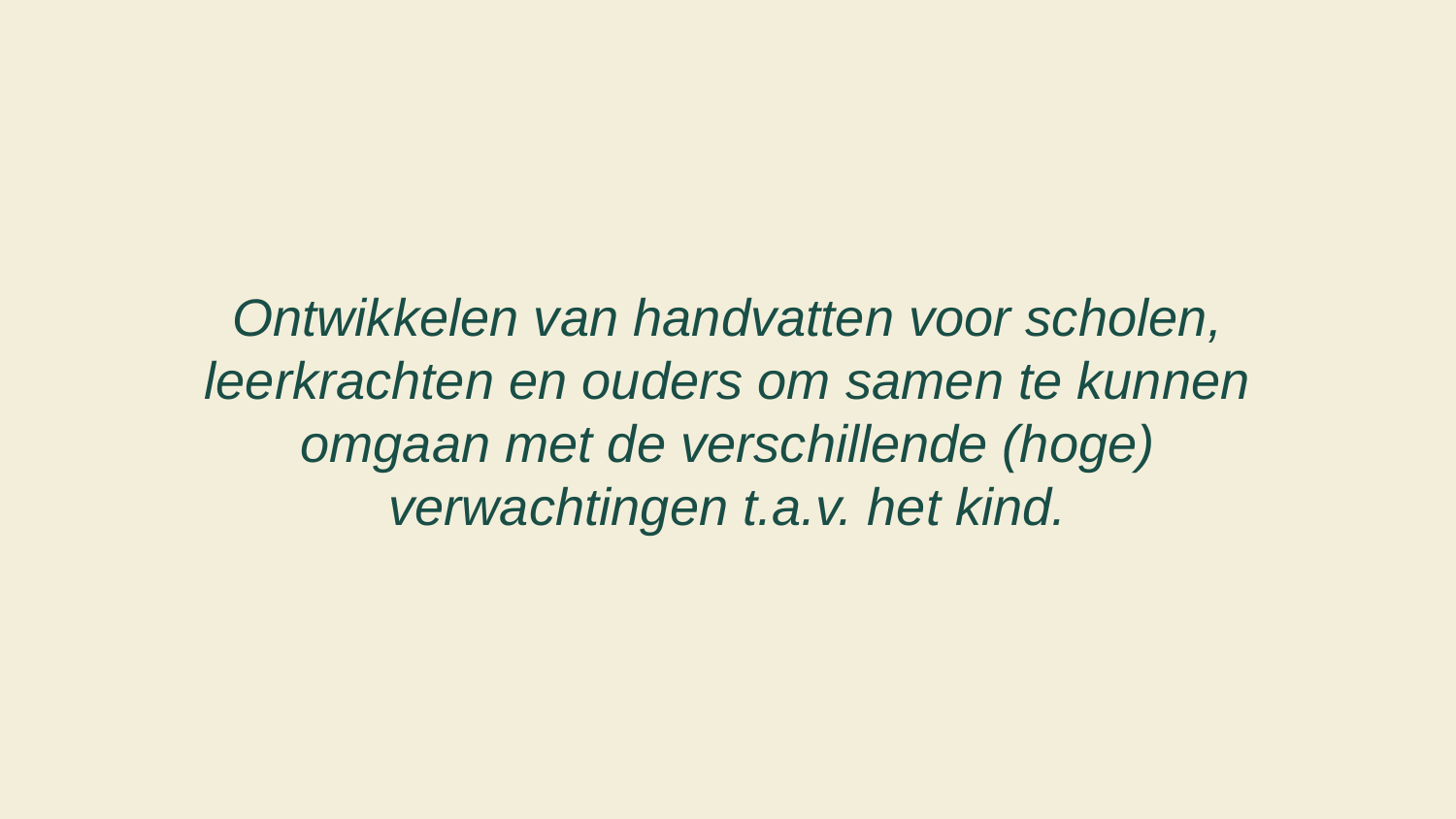

Ontwikkelen van handvatten voor scholen, leerkrachten en ouders om samen te kunnen omgaan met de verschillende (hoge) verwachtingen t.a.v. het kind.